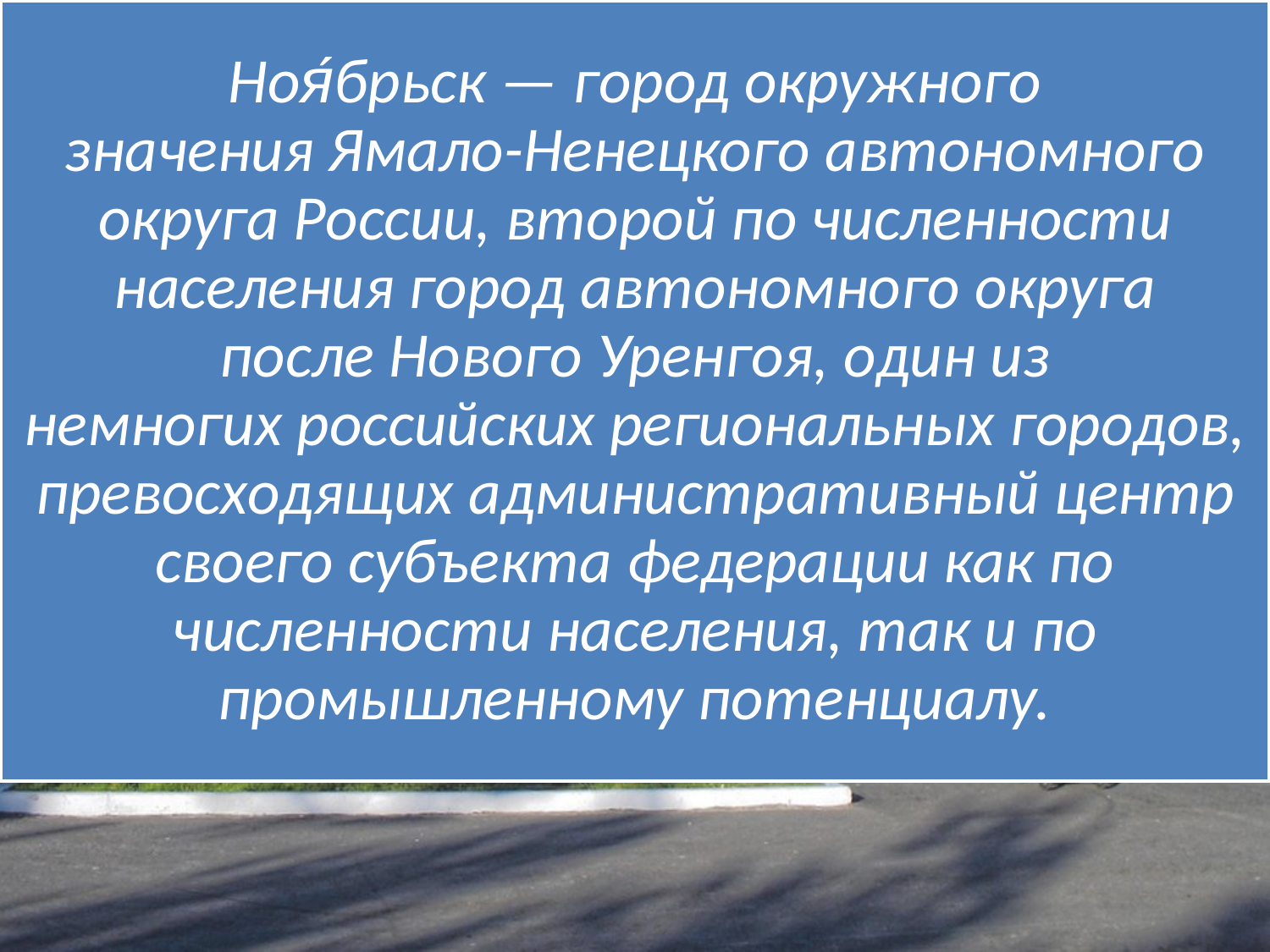

Ноя́брьск — город окружного значения Ямало-Ненецкого автономного округа России, второй по численности населения город автономного округа после Нового Уренгоя, один из немногих российских региональных городов, превосходящих административный центр своего субъекта федерации как по численности населения, так и по промышленному потенциалу.